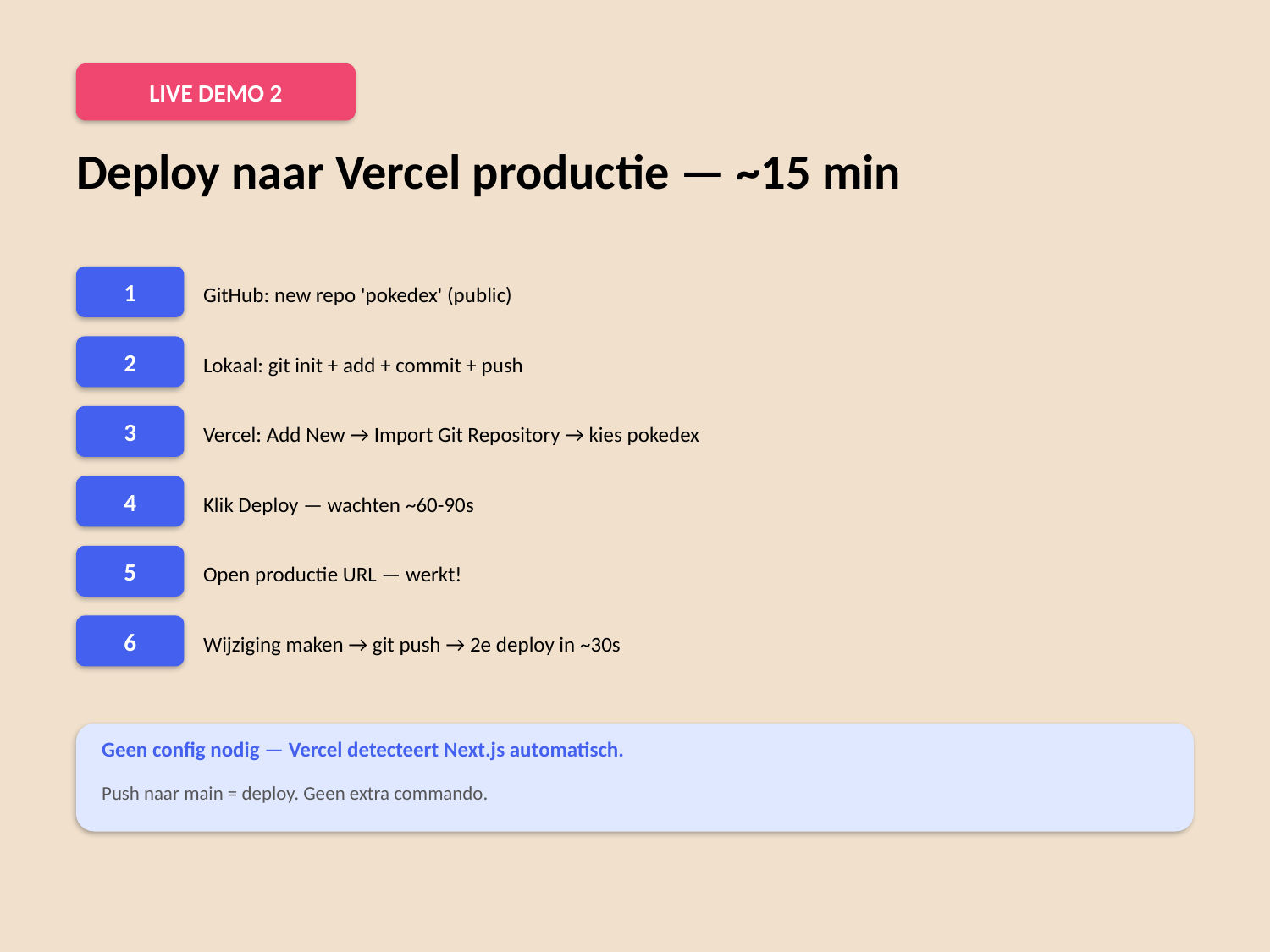

LIVE DEMO 2
Deploy naar Vercel productie — ~15 min

1
GitHub: new repo 'pokedex' (public)

2
Lokaal: git init + add + commit + push

3
Vercel: Add New → Import Git Repository → kies pokedex

4
Klik Deploy — wachten ~60-90s

5
Open productie URL — werkt!

6
Wijziging maken → git push → 2e deploy in ~30s

Geen config nodig — Vercel detecteert Next.js automatisch.
Push naar main = deploy. Geen extra commando.